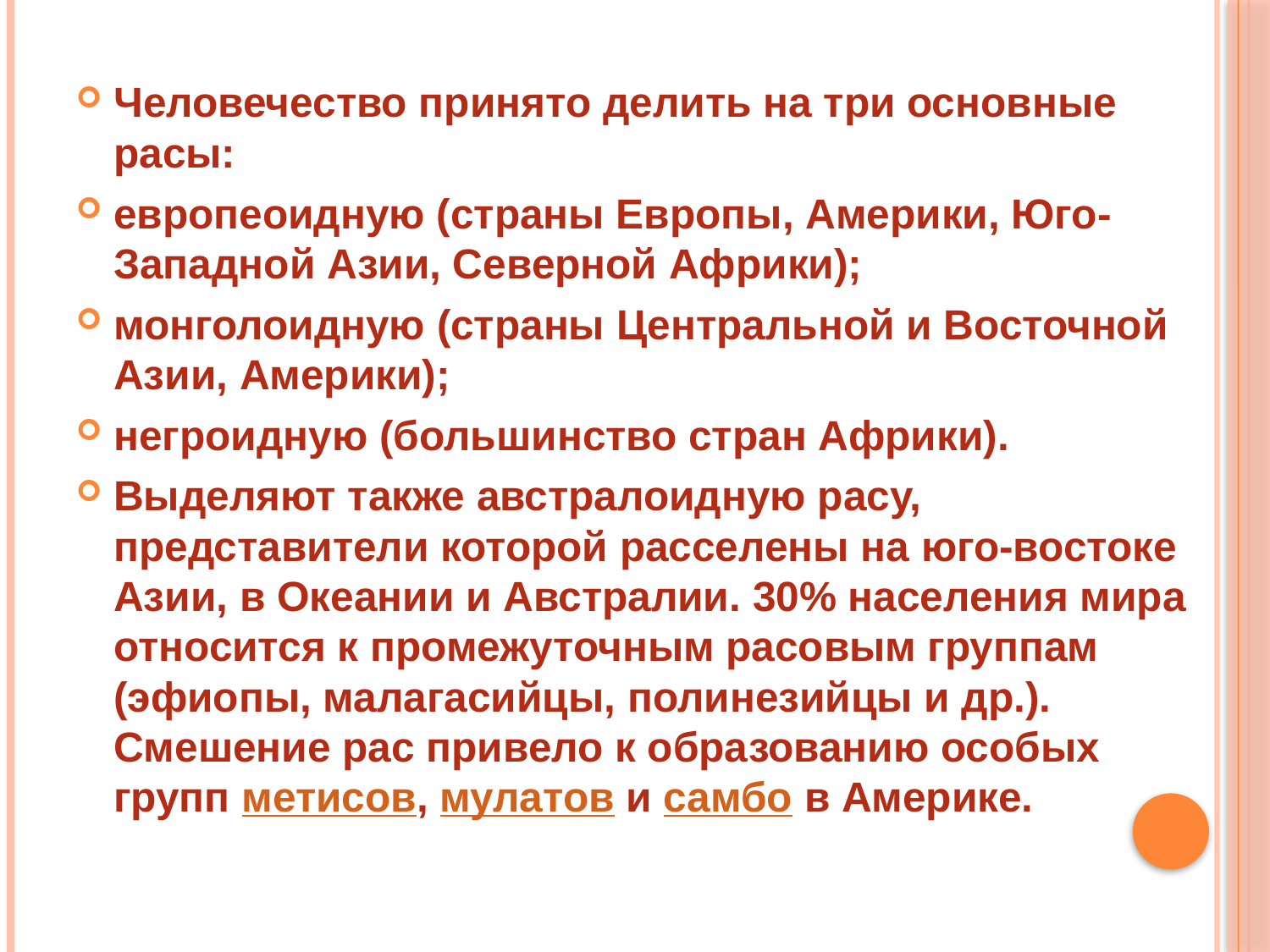

Человечество принято делить на три основные расы:
европеоидную (страны Европы, Америки, Юго-Западной Азии, Северной Африки);
монголоидную (страны Центральной и Восточной Азии, Америки);
негроидную (большинство стран Африки).
Выделяют также австралоидную расу, представители которой расселены на юго-востоке Азии, в Океании и Австралии. 30% населения мира относится к промежуточным расовым группам (эфиопы, малагасийцы, полинезийцы и др.). Смешение рас привело к образованию особых групп метисов, мулатов и самбо в Америке.